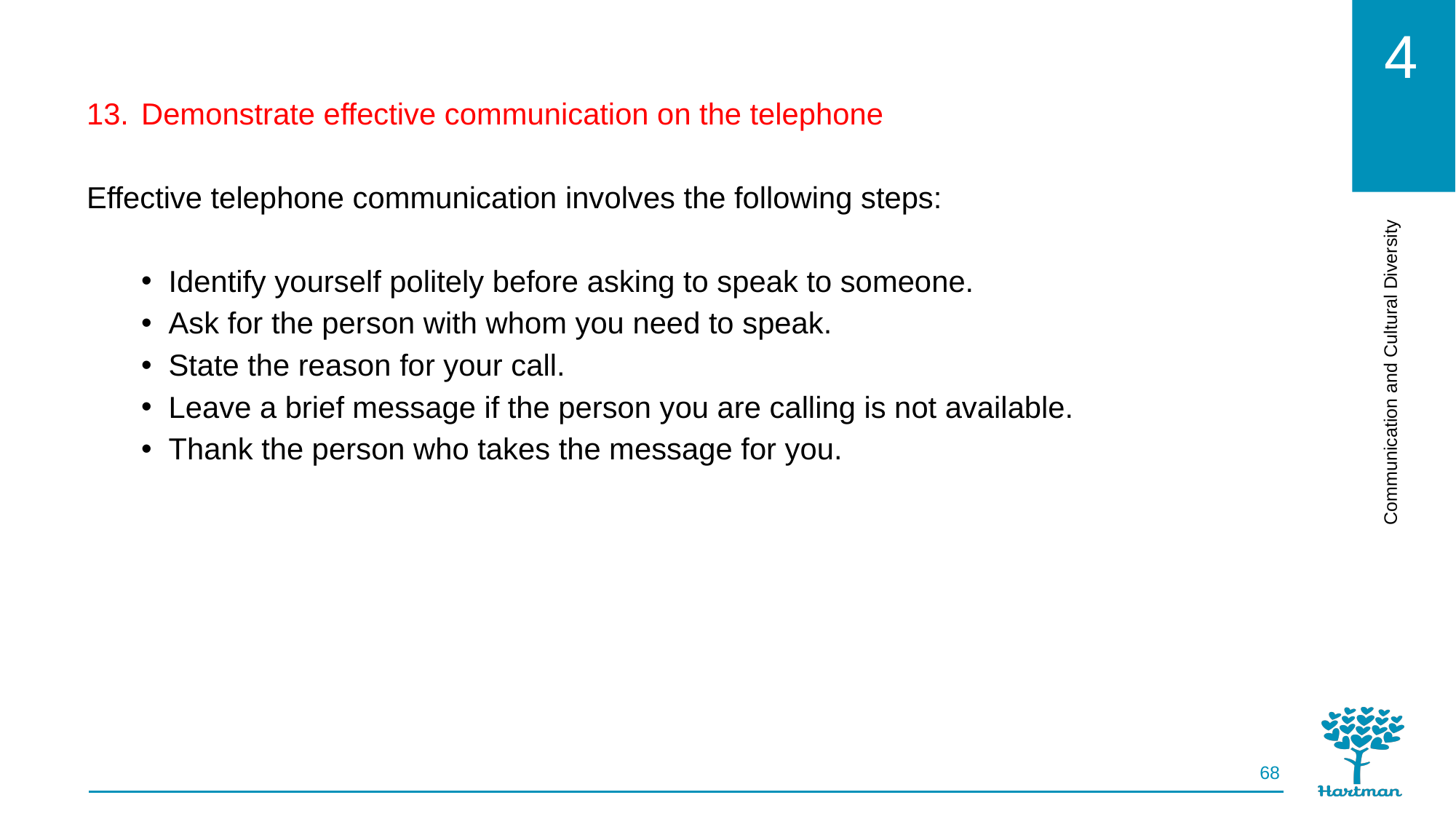

Demonstrate effective communication on the telephone

Effective telephone communication involves the following steps:

Identify yourself politely before asking to speak to someone.
Ask for the person with whom you need to speak.
State the reason for your call.
Leave a brief message if the person you are calling is not available.
Thank the person who takes the message for you.

68